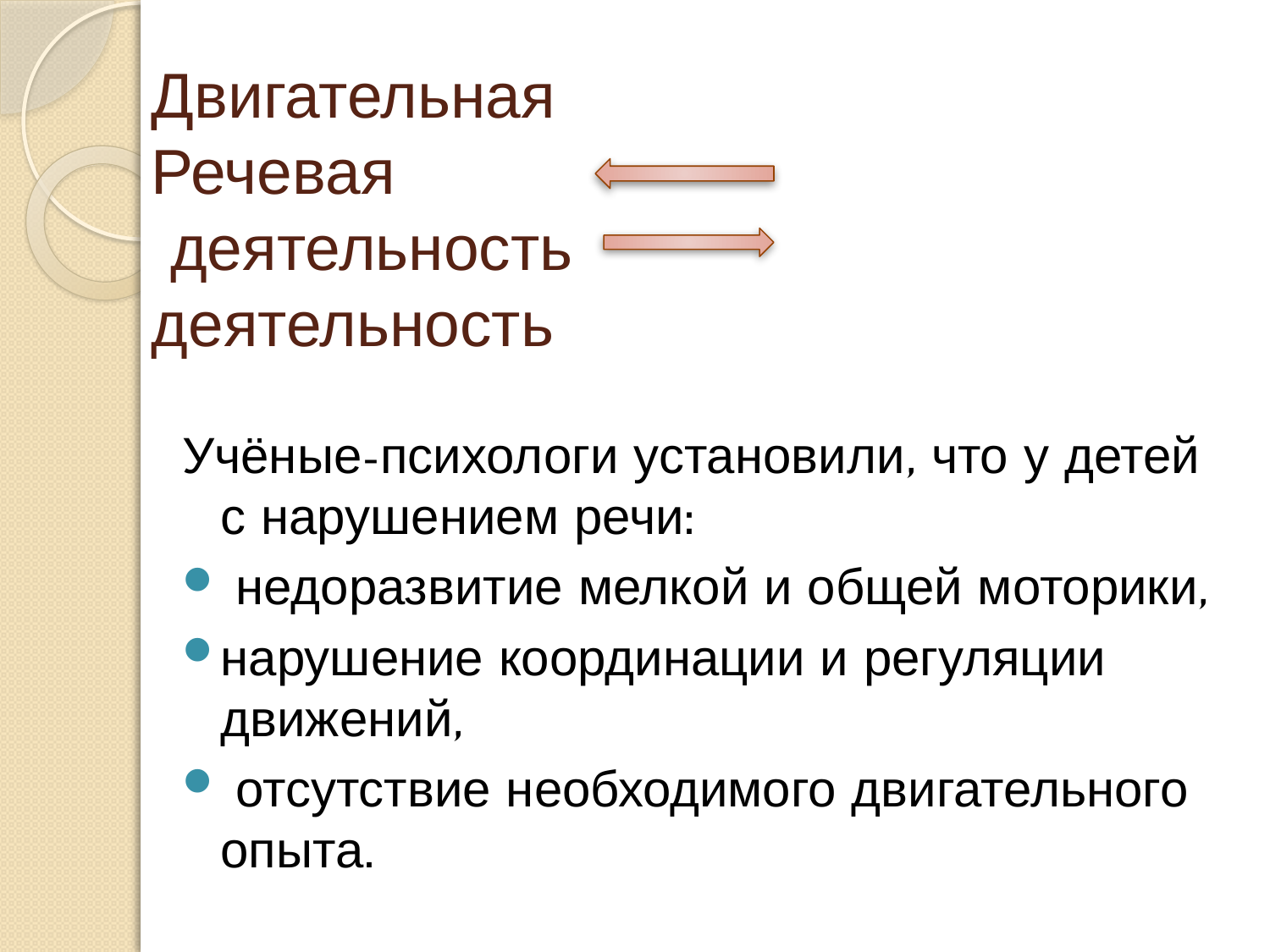

# Двигательная                         Речевая деятельность	            деятельность

Учёные-психологи установили, что у детей с нарушением речи:
 недоразвитие мелкой и общей моторики,
нарушение координации и регуляции движений,
 отсутствие необходимого двигательного опыта.